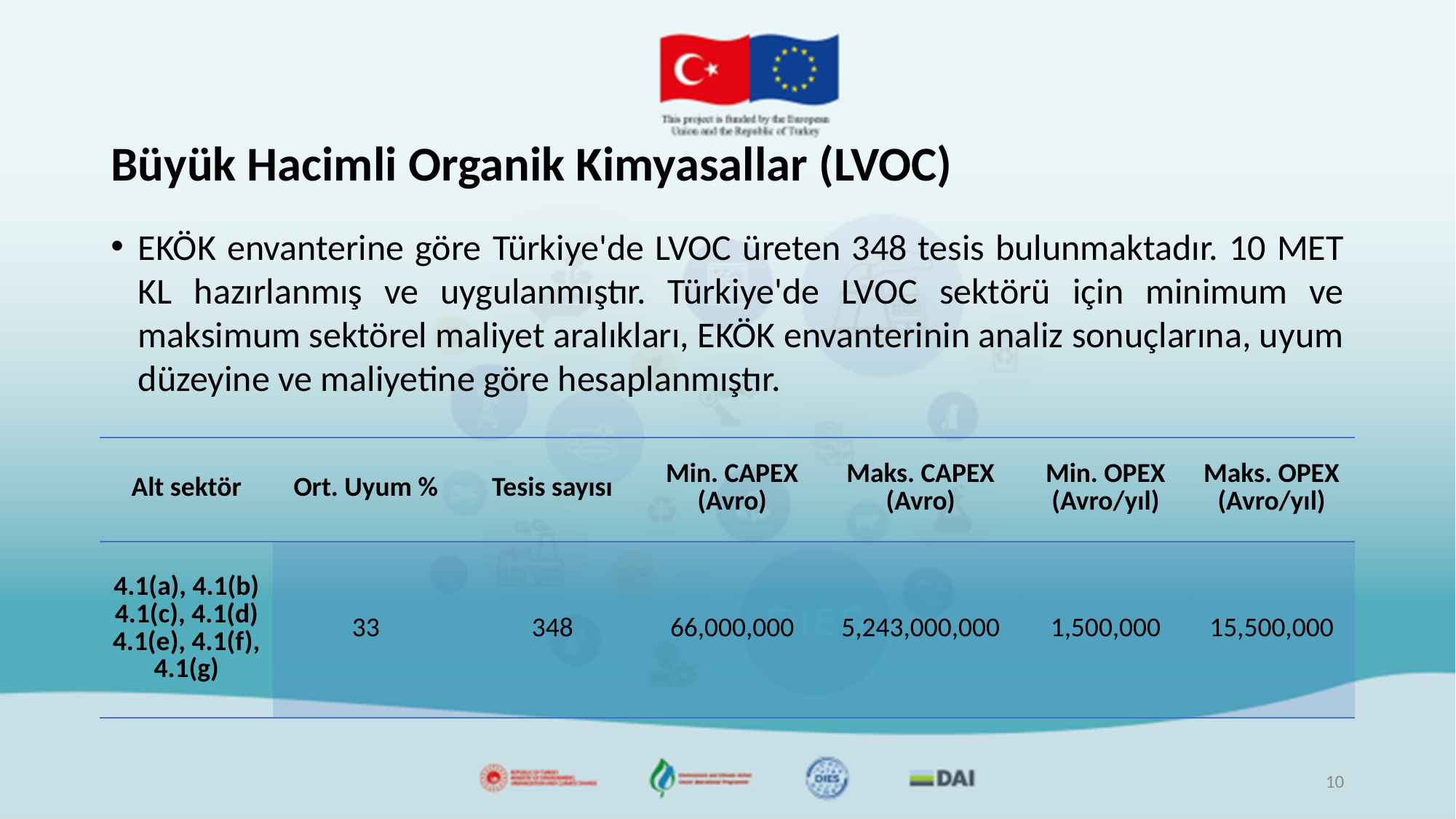

# Büyük Hacimli Organik Kimyasallar (LVOC)
EKÖK envanterine göre Türkiye'de LVOC üreten 348 tesis bulunmaktadır. 10 MET KL hazırlanmış ve uygulanmıştır. Türkiye'de LVOC sektörü için minimum ve maksimum sektörel maliyet aralıkları, EKÖK envanterinin analiz sonuçlarına, uyum düzeyine ve maliyetine göre hesaplanmıştır.

| Alt sektör | Ort. Uyum % | Tesis sayısı | Min. CAPEX (Avro) | Maks. CAPEX (Avro) | Min. OPEX (Avro/yıl) | Maks. OPEX (Avro/yıl) |
| --- | --- | --- | --- | --- | --- | --- |
| 4.1(a), 4.1(b) 4.1(c), 4.1(d) 4.1(e), 4.1(f), 4.1(g) | 33 | 348 | 66,000,000 | 5,243,000,000 | 1,500,000 | 15,500,000 |
10